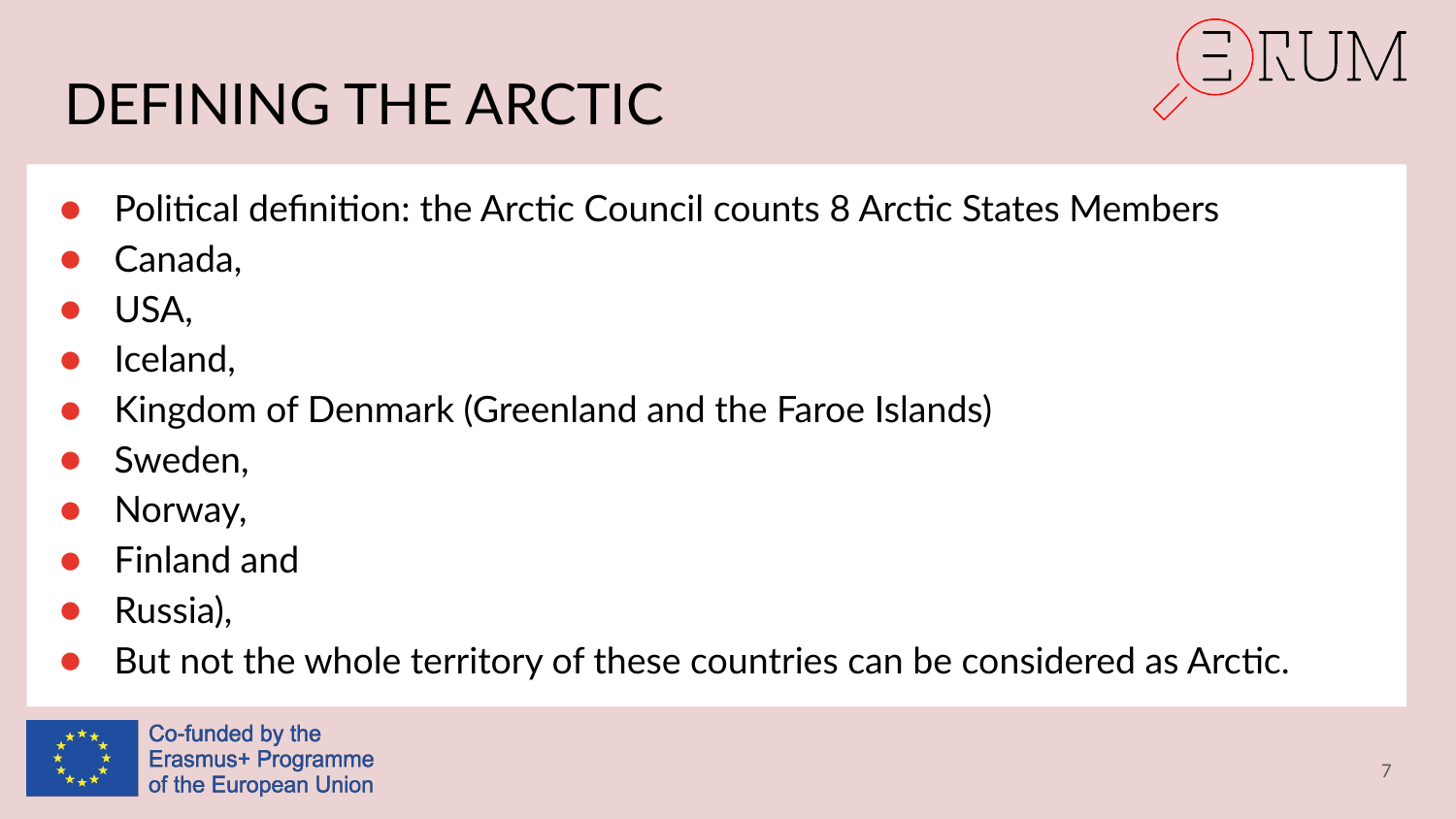

# DEFINING THE ARCTIC
Political definition: the Arctic Council counts 8 Arctic States Members
Canada,
USA,
Iceland,
Kingdom of Denmark (Greenland and the Faroe Islands)
Sweden,
Norway,
Finland and
Russia),
But not the whole territory of these countries can be considered as Arctic.

7